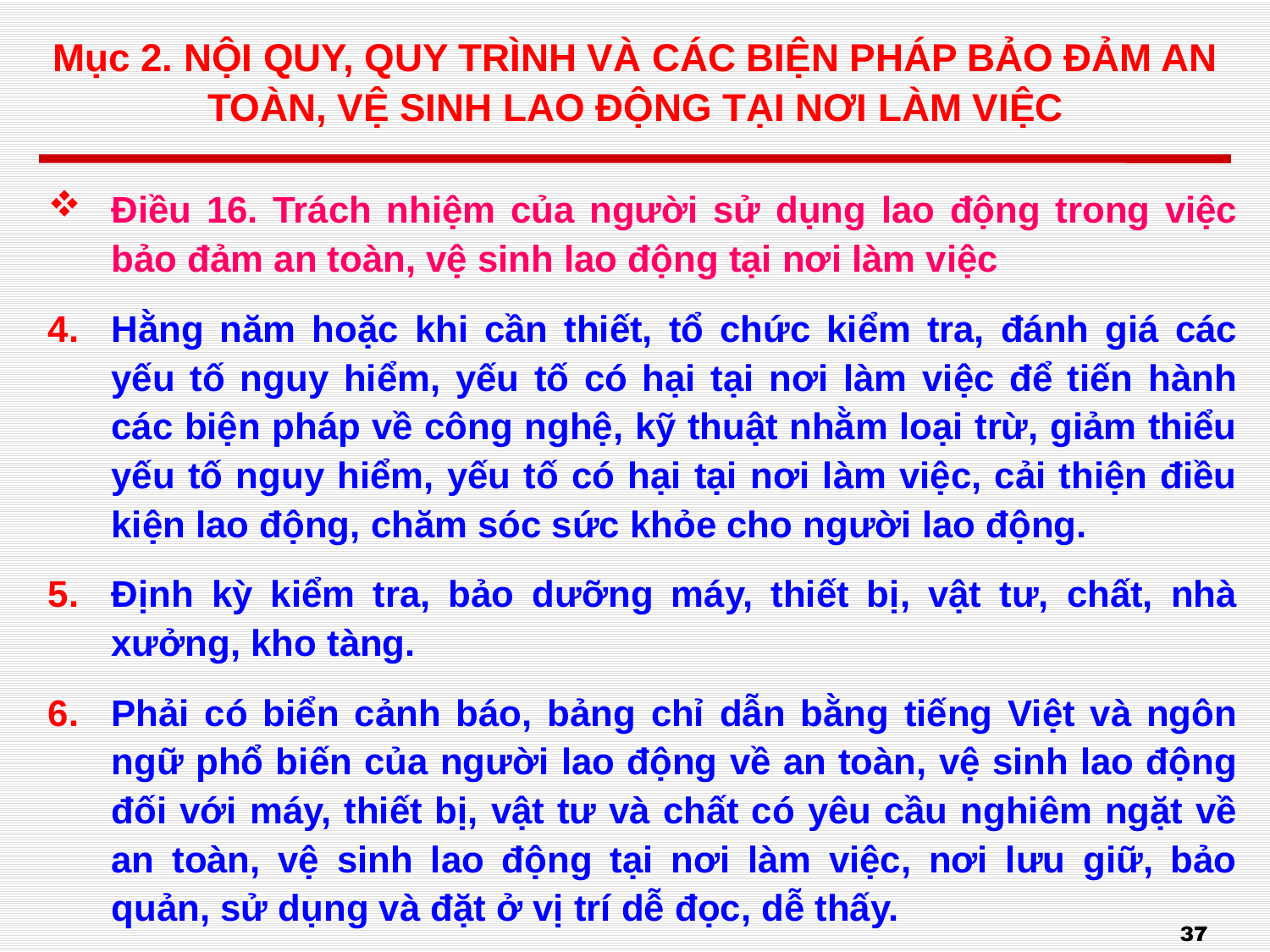

# Mục 2. NỘI QUY, QUY TRÌNH VÀ CÁC BIỆN PHÁP BẢO ĐẢM AN TOÀN, VỆ SINH LAO ĐỘNG TẠI NƠI LÀM VIỆC
Điều 16. Trách nhiệm của người sử dụng lao động trong việc bảo đảm an toàn, vệ sinh lao động tại nơi làm việc
Hằng năm hoặc khi cần thiết, tổ chức kiểm tra, đánh giá các yếu tố nguy hiểm, yếu tố có hại tại nơi làm việc để tiến hành các biện pháp về công nghệ, kỹ thuật nhằm loại trừ, giảm thiểu yếu tố nguy hiểm, yếu tố có hại tại nơi làm việc, cải thiện điều kiện lao động, chăm sóc sức khỏe cho người lao động.
Định kỳ kiểm tra, bảo dưỡng máy, thiết bị, vật tư, chất, nhà xưởng, kho tàng.
Phải có biển cảnh báo, bảng chỉ dẫn bằng tiếng Việt và ngôn ngữ phổ biến của người lao động về an toàn, vệ sinh lao động đối với máy, thiết bị, vật tư và chất có yêu cầu nghiêm ngặt về an toàn, vệ sinh lao động tại nơi làm việc, nơi lưu giữ, bảo quản, sử dụng và đặt ở vị trí dễ đọc, dễ thấy.